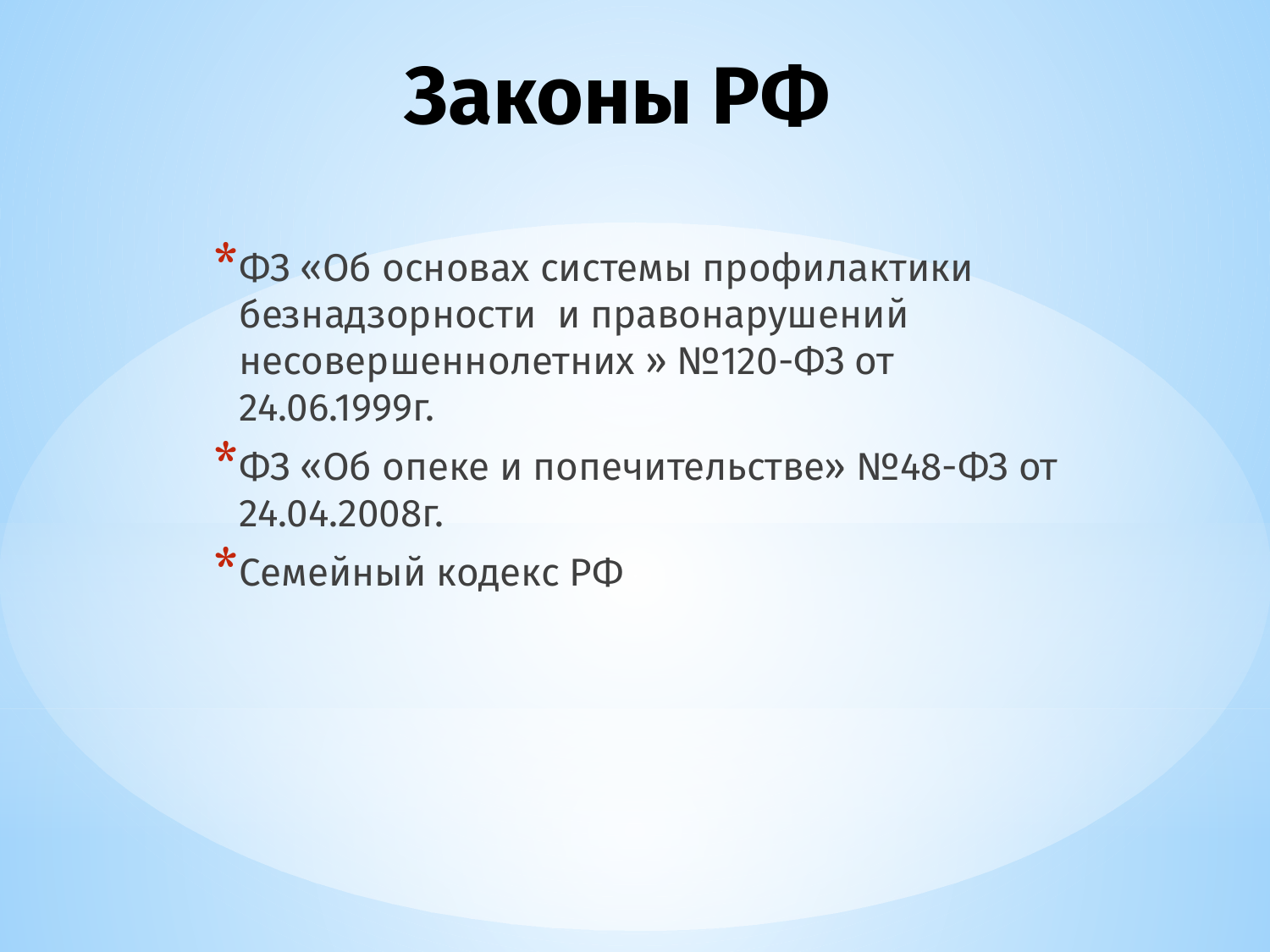

# Законы РФ
ФЗ «Об основах системы профилактики безнадзорности  и правонарушений несовершеннолетних » №120-ФЗ от 24.06.1999г.
ФЗ «Об опеке и попечительстве» №48-ФЗ от 24.04.2008г.
Семейный кодекс РФ